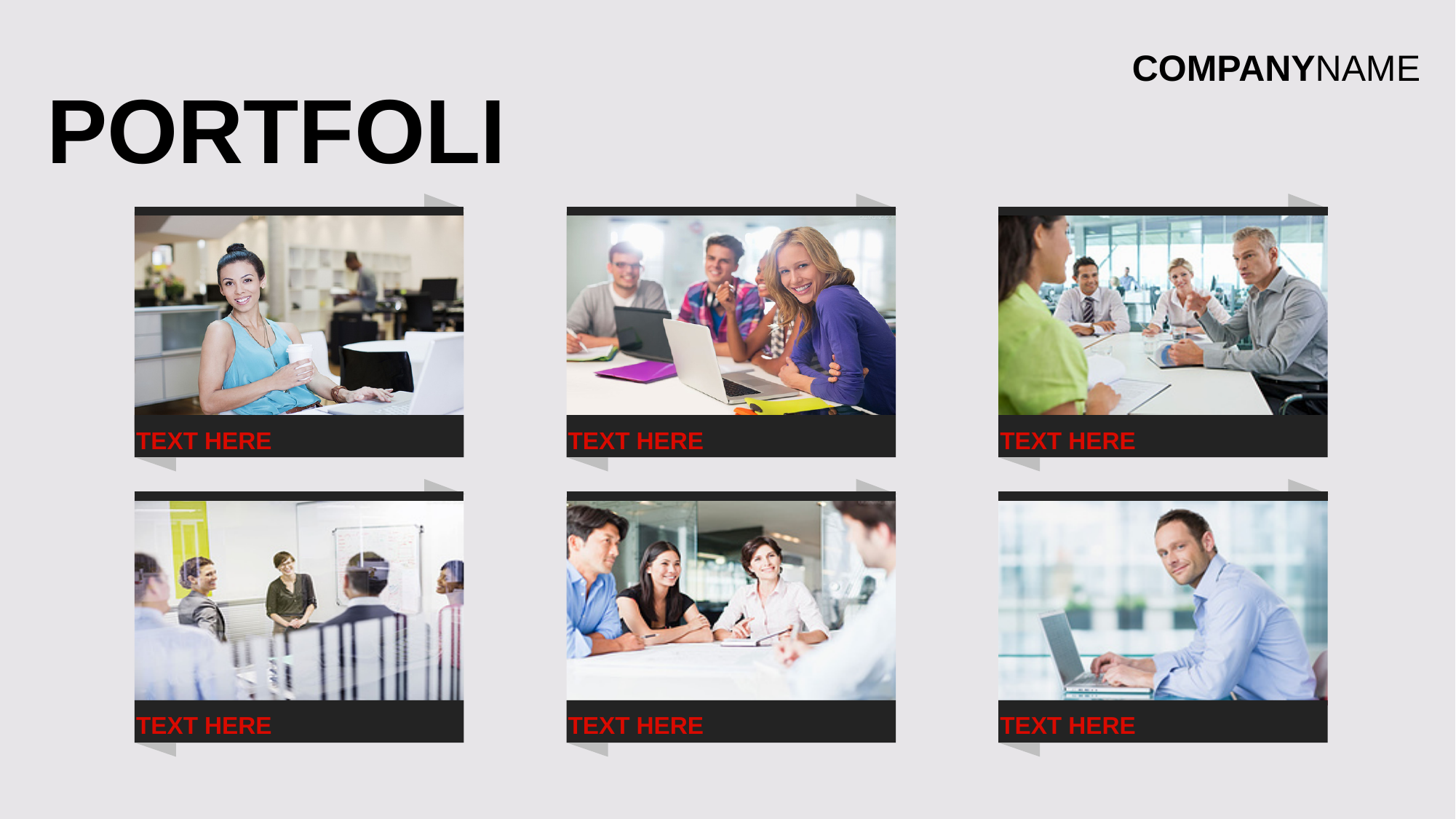

COMPANYNAME
PORTFOLIO

TEXT HERE

TEXT HERE

TEXT HERE

TEXT HERE

TEXT HERE

TEXT HERE